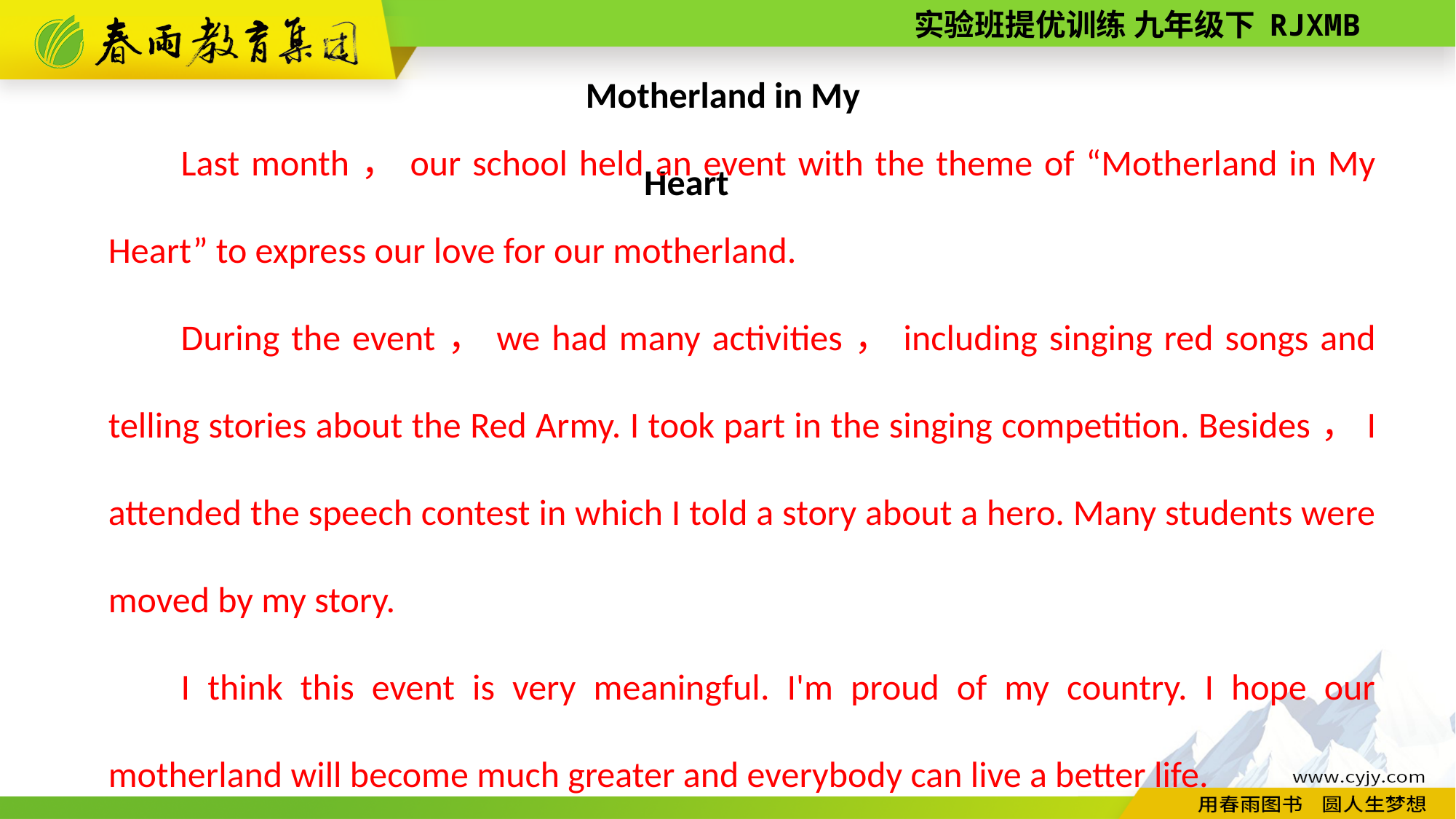

Motherland in My Heart
Last month，our school held an event with the theme of “Motherland in My Heart” to express our love for our motherland.
During the event，we had many activities，including singing red songs and telling stories about the Red Army. I took part in the singing competition. Besides，I attended the speech contest in which I told a story about a hero. Many students were moved by my story.
I think this event is very meaningful. I'm proud of my country. I hope our motherland will become much greater and everybody can live a better life.